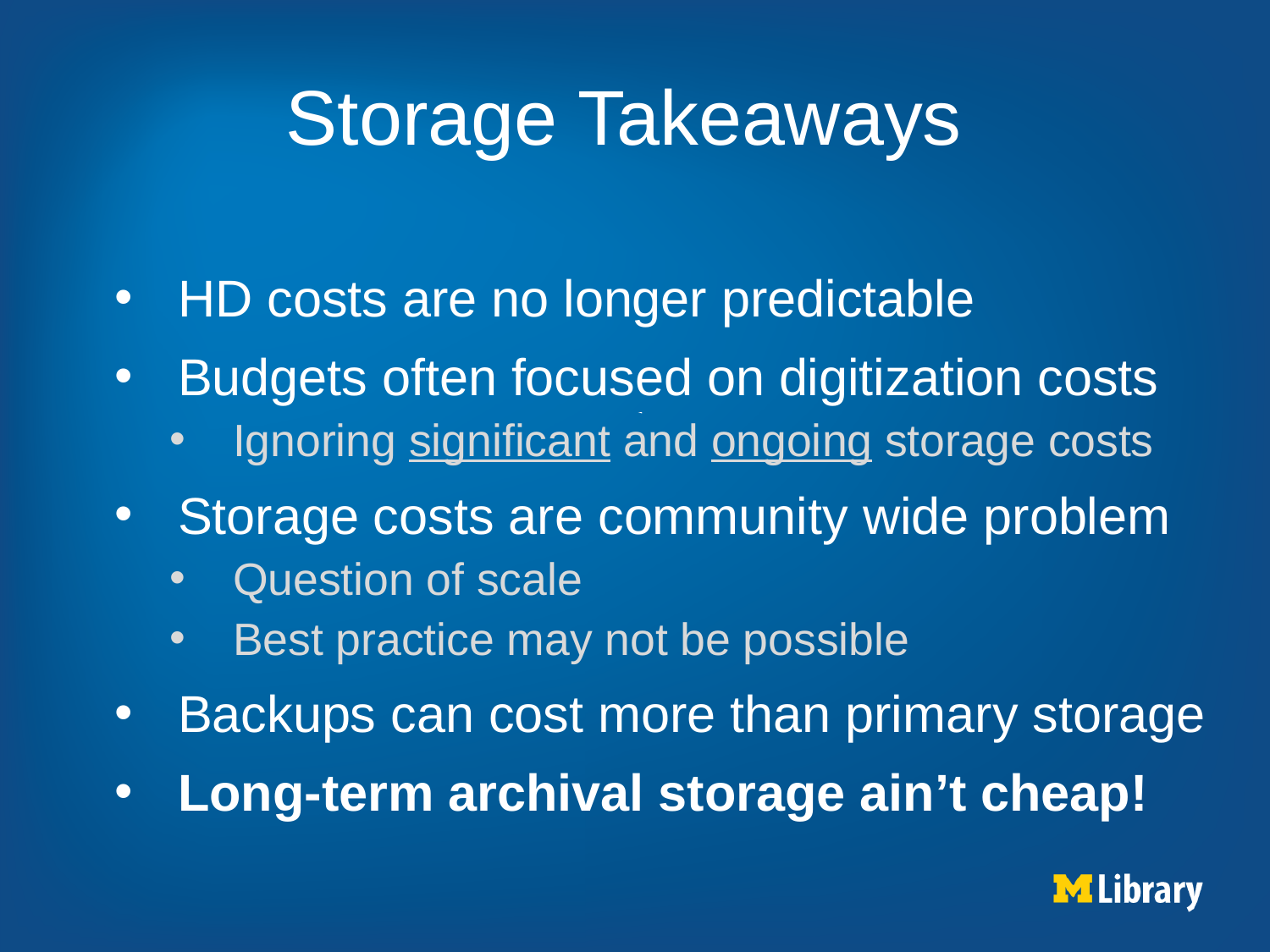

# Storage Takeaways
HD costs are no longer predictable
Budgets often focused on digitization costs
Ignoring significant and ongoing storage costs
Storage costs are community wide problem
Question of scale
Best practice may not be possible
Backups can cost more than primary storage
Long-term archival storage ain’t cheap!